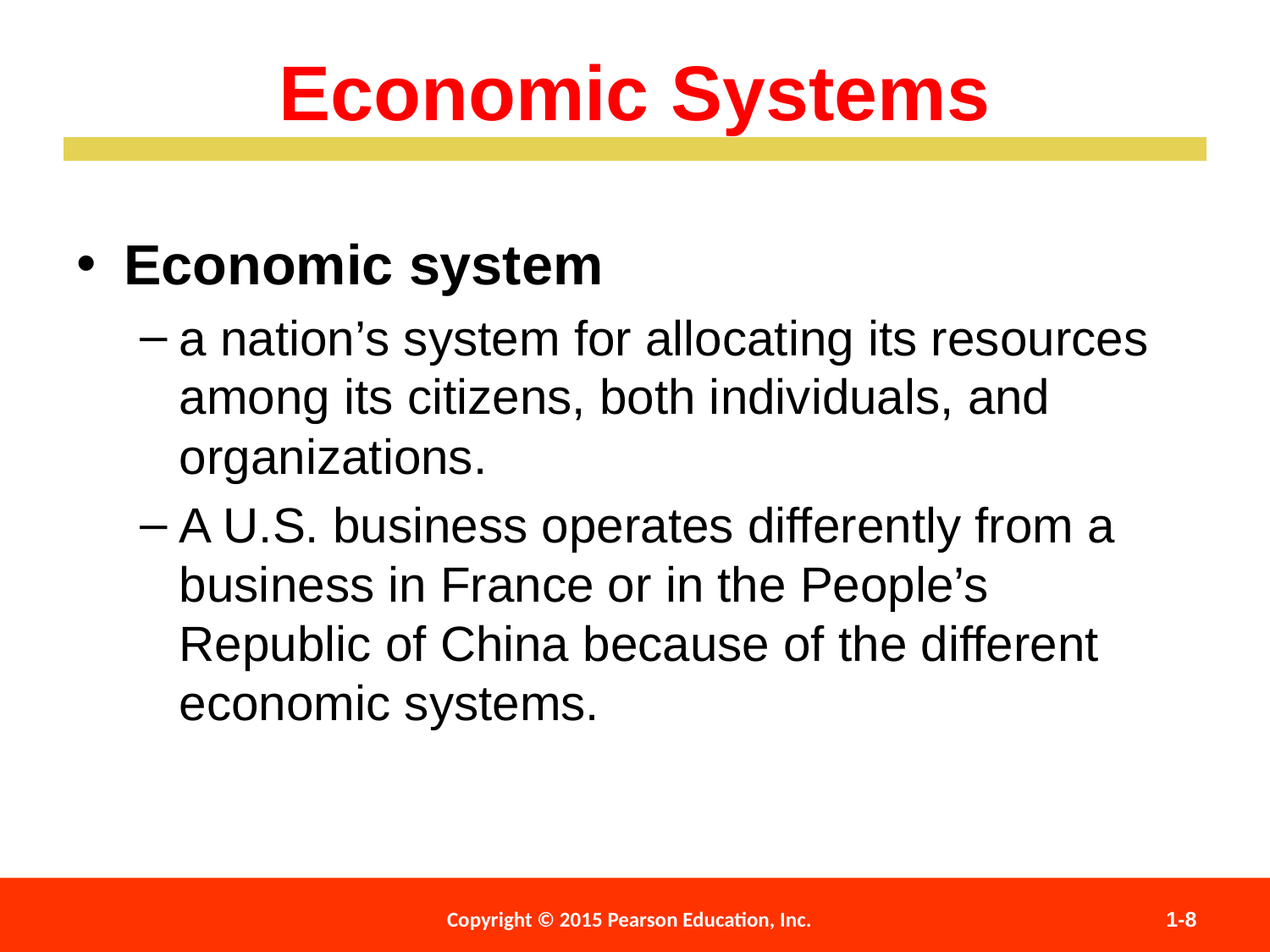

Economic Systems
Economic system
a nation’s system for allocating its resources among its citizens, both individuals, and organizations.
A U.S. business operates differently from a business in France or in the People’s Republic of China because of the different economic systems.